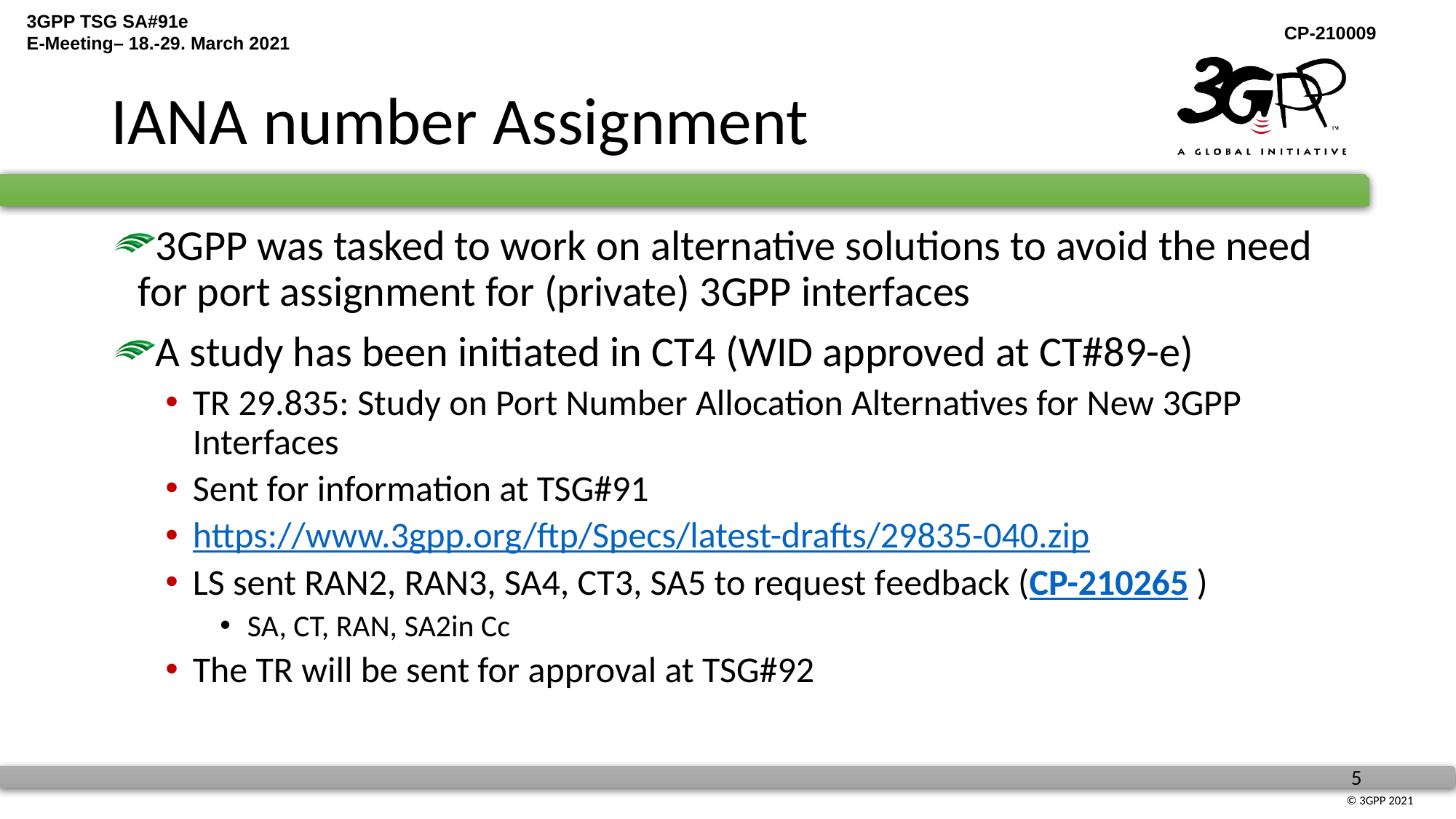

# IANA number Assignment
3GPP was tasked to work on alternative solutions to avoid the need for port assignment for (private) 3GPP interfaces
A study has been initiated in CT4 (WID approved at CT#89-e)
TR 29.835: Study on Port Number Allocation Alternatives for New 3GPP Interfaces
Sent for information at TSG#91
https://www.3gpp.org/ftp/Specs/latest-drafts/29835-040.zip
LS sent RAN2, RAN3, SA4, CT3, SA5 to request feedback (CP-210265 )
SA, CT, RAN, SA2in Cc
The TR will be sent for approval at TSG#92